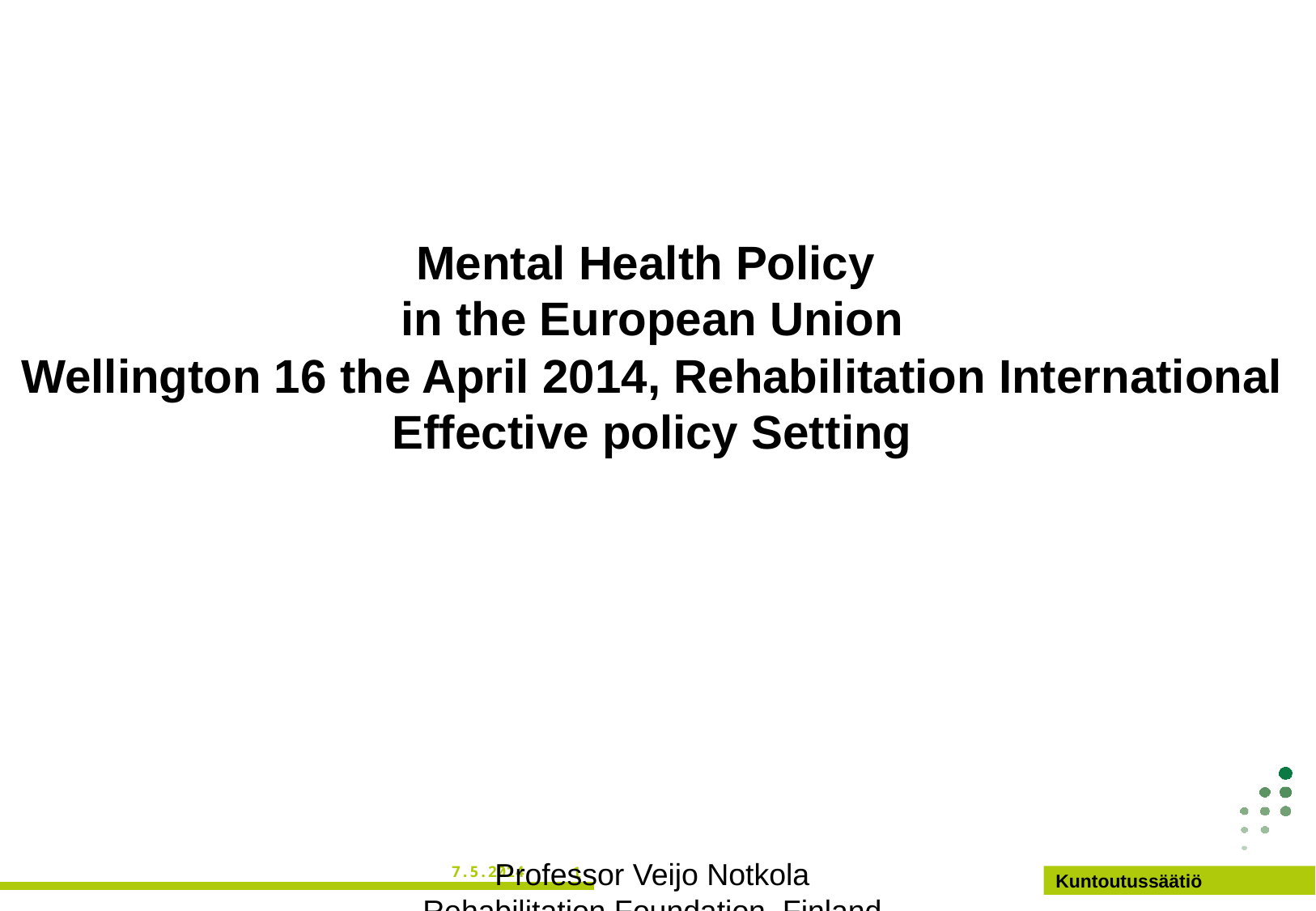

Mental Health Policy
in the European Union
Wellington 16 the April 2014, Rehabilitation International
Effective policy Setting

Professor Veijo Notkola
Rehabilitation Foundation, Finland